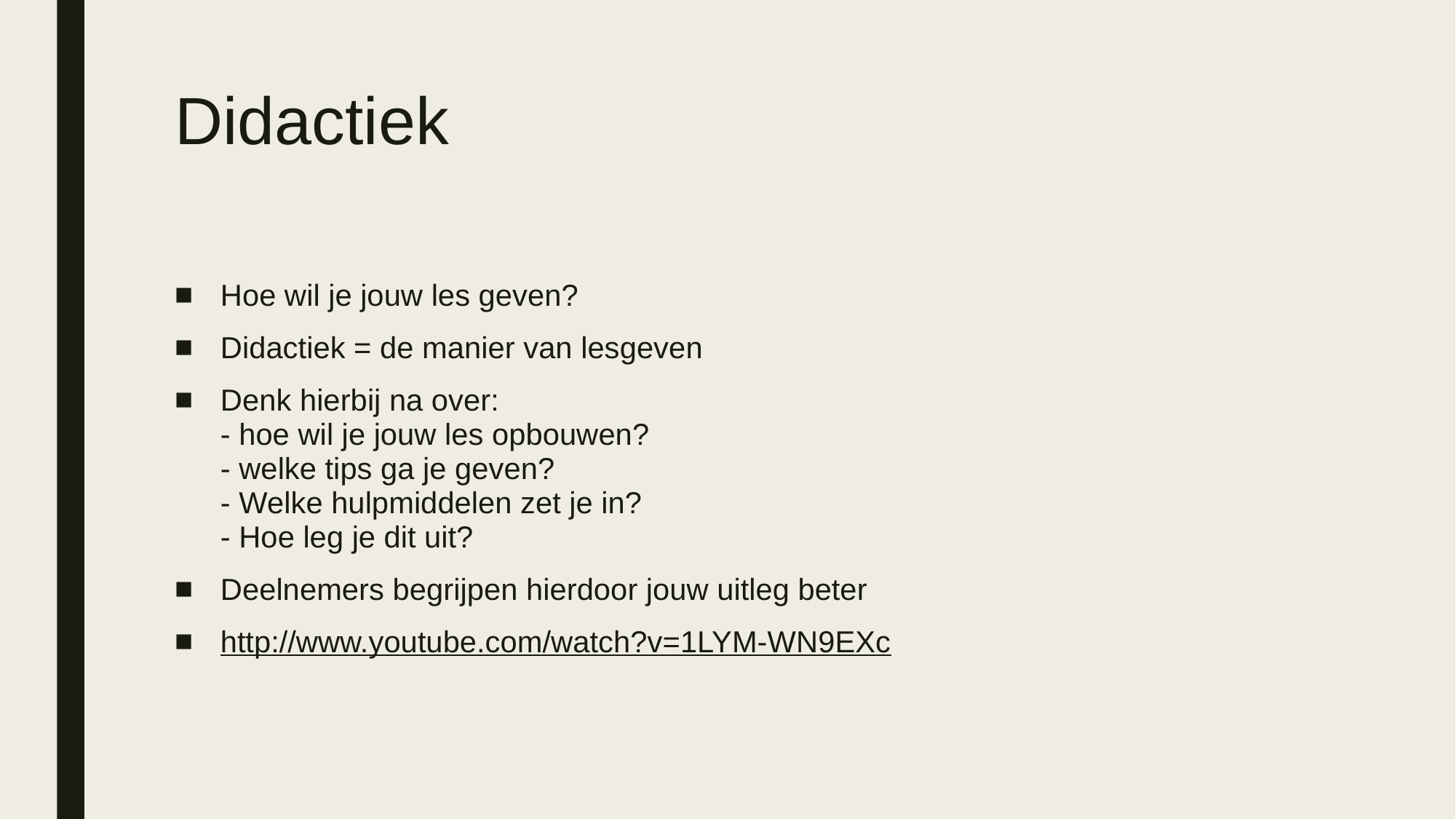

# Didactiek
Hoe wil je jouw les geven?
Didactiek = de manier van lesgeven
Denk hierbij na over:
- hoe wil je jouw les opbouwen?
- welke tips ga je geven?
- Welke hulpmiddelen zet je in?
- Hoe leg je dit uit?
Deelnemers begrijpen hierdoor jouw uitleg beter
http://www.youtube.com/watch?v=1LYM-WN9EXc